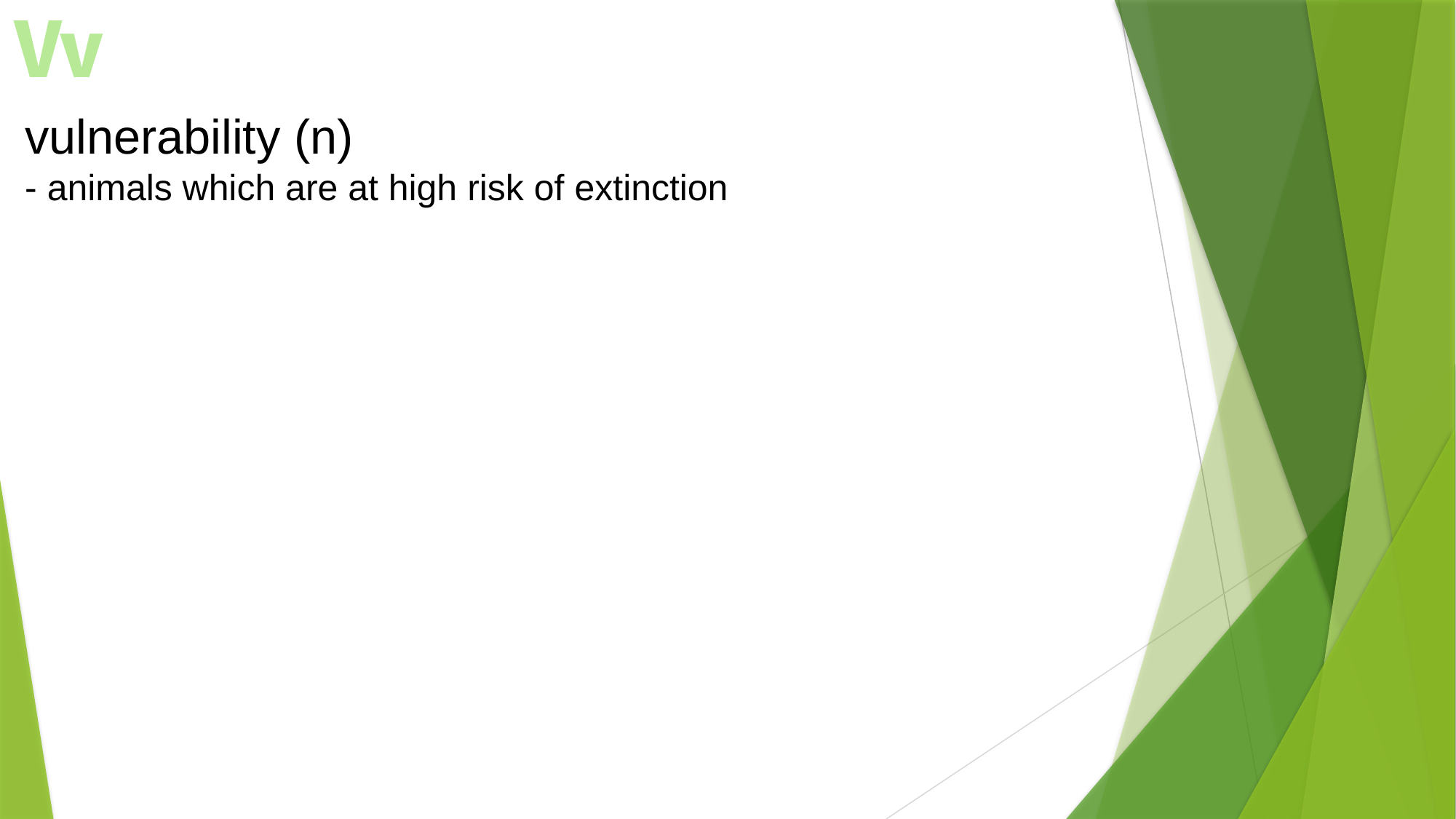

Vv
#
vulnerability (n)
- animals which are at high risk of extinction